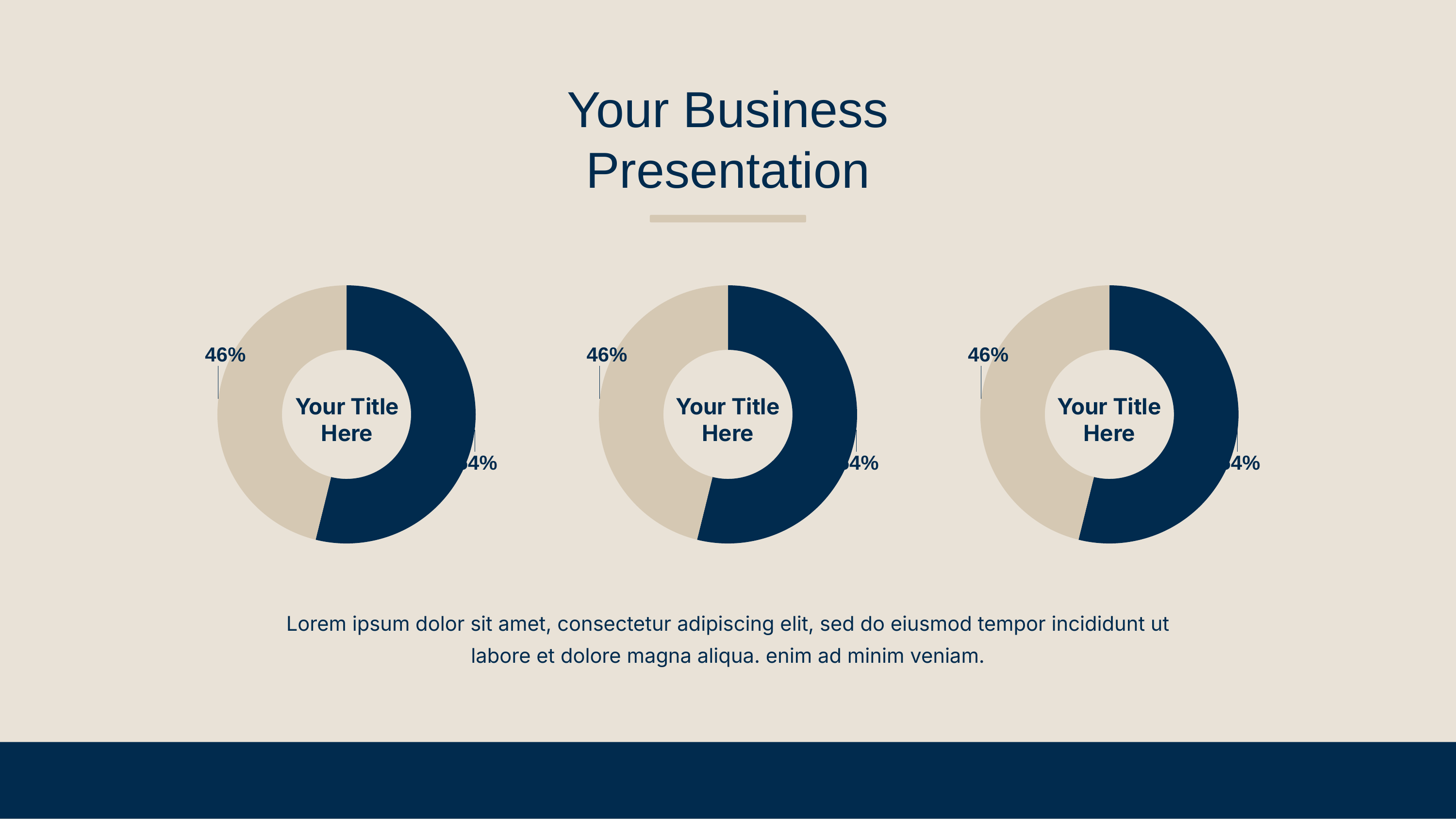

Your Business
Presentation

### Chart

| Category |
|---|

### Chart

| Category | Sales |
|---|---|
|  | None |
|  | None |
| 3rd Qtr | 1.4 |
| 4th Qtr | 1.2 |

### Chart

| Category | Sales |
|---|---|
|  | None |
|  | None |
| 3rd Qtr | 1.4 |
| 4th Qtr | 1.2 |

### Chart

| Category | Sales |
|---|---|
|  | None |
|  | None |
| 3rd Qtr | 1.4 |
| 4th Qtr | 1.2 |
Your Title
Here
Your Title
Here
Your Title
Here
Lorem ipsum dolor sit amet, consectetur adipiscing elit, sed do eiusmod tempor incididunt ut labore et dolore magna aliqua. enim ad minim veniam.